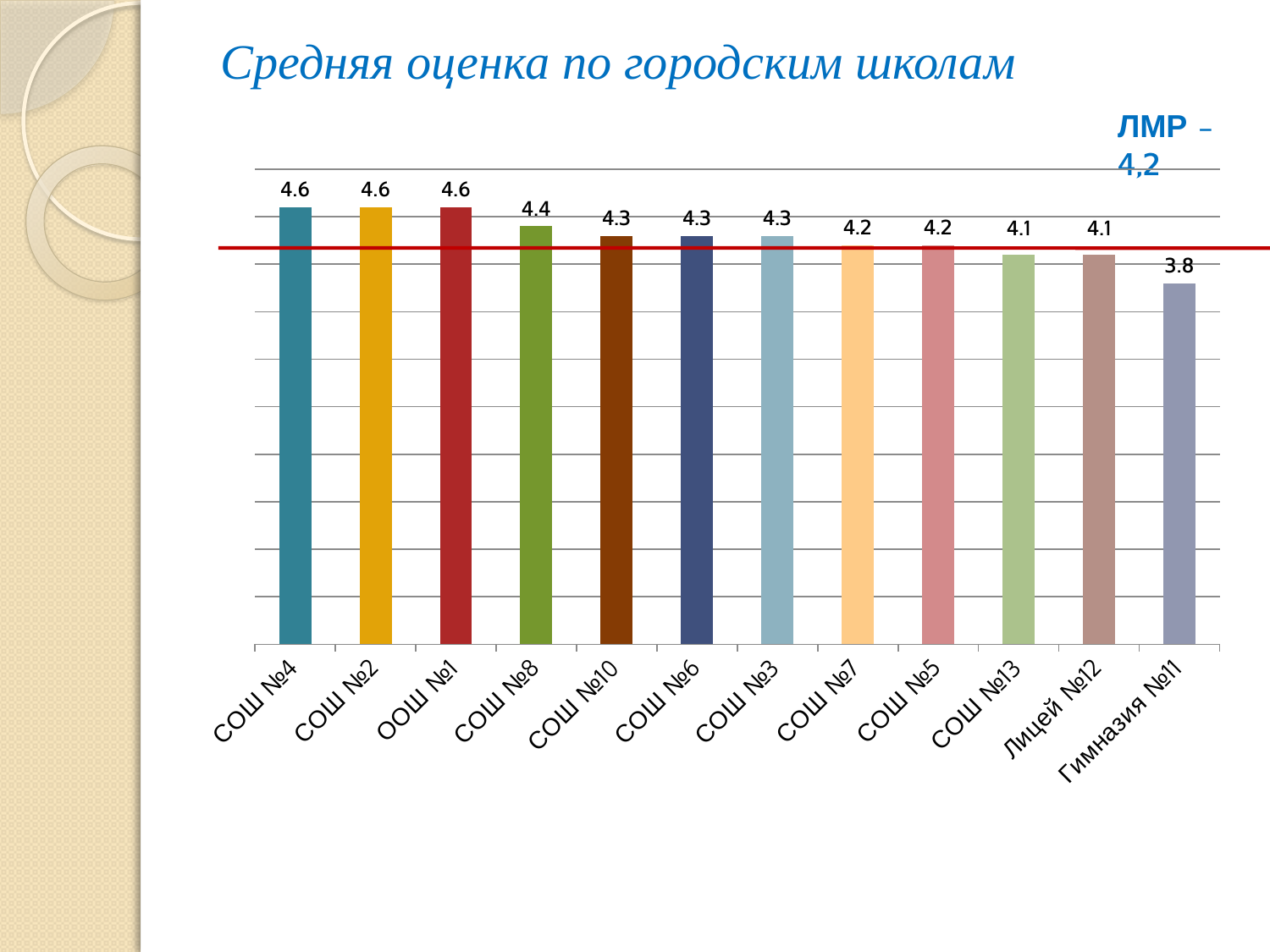

# Средняя оценка по городским школам
ЛМР – 4,2

### Chart

| Category |  |
|---|---|
| СОШ №4 | 4.6 |
| СОШ №2 | 4.6 |
| ООШ №1 | 4.6 |
| СОШ №8 | 4.4 |
| СОШ №10 | 4.3 |
| СОШ №6 | 4.3 |
| СОШ №3 | 4.3 |
| СОШ №7 | 4.2 |
| СОШ №5 | 4.2 |
| СОШ №13 | 4.1 |
| Лицей №12 | 4.1 |
| Гимназия №11 | 3.8 |